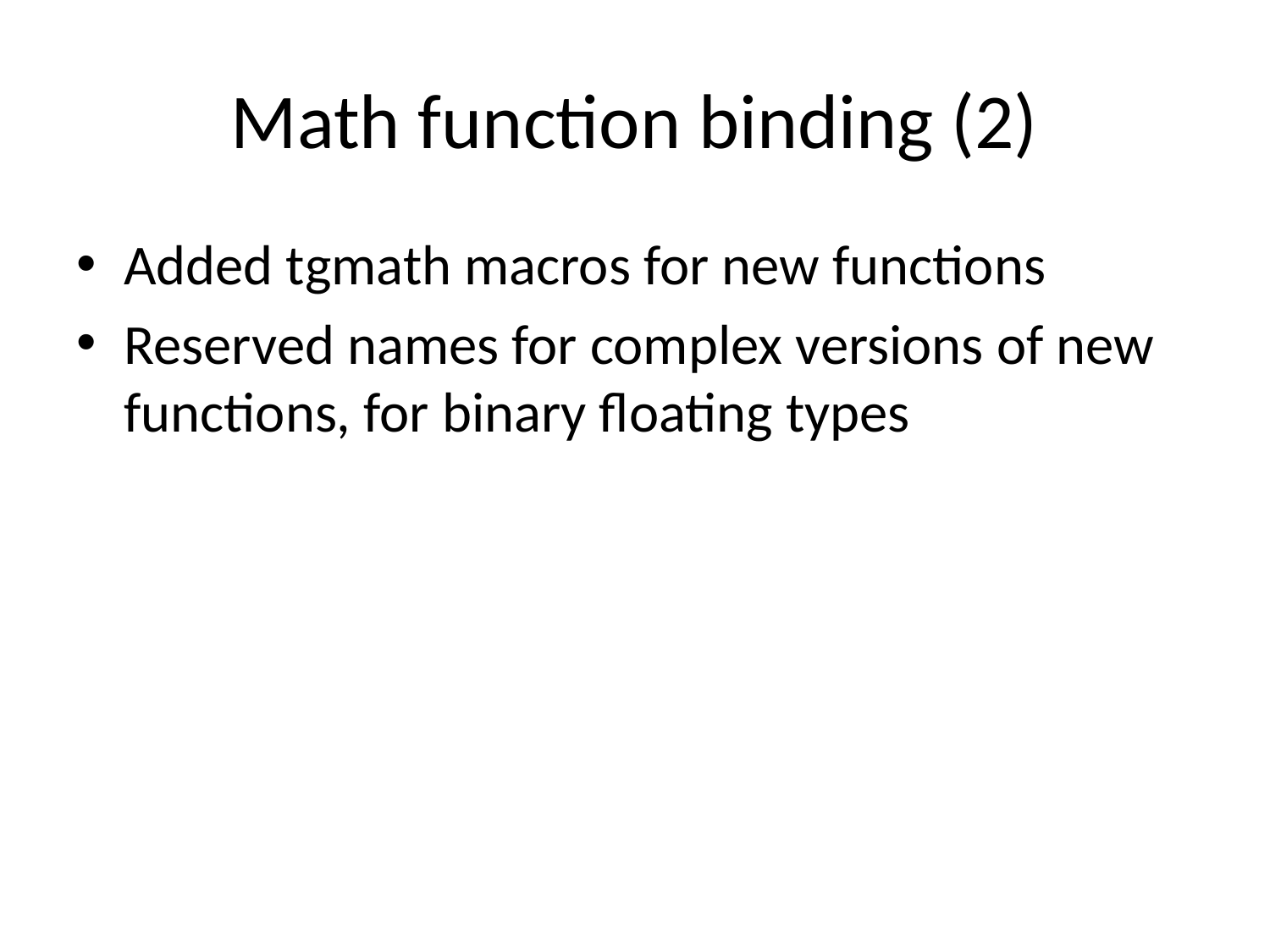

# Math function binding (2)
Added tgmath macros for new functions
Reserved names for complex versions of new functions, for binary floating types